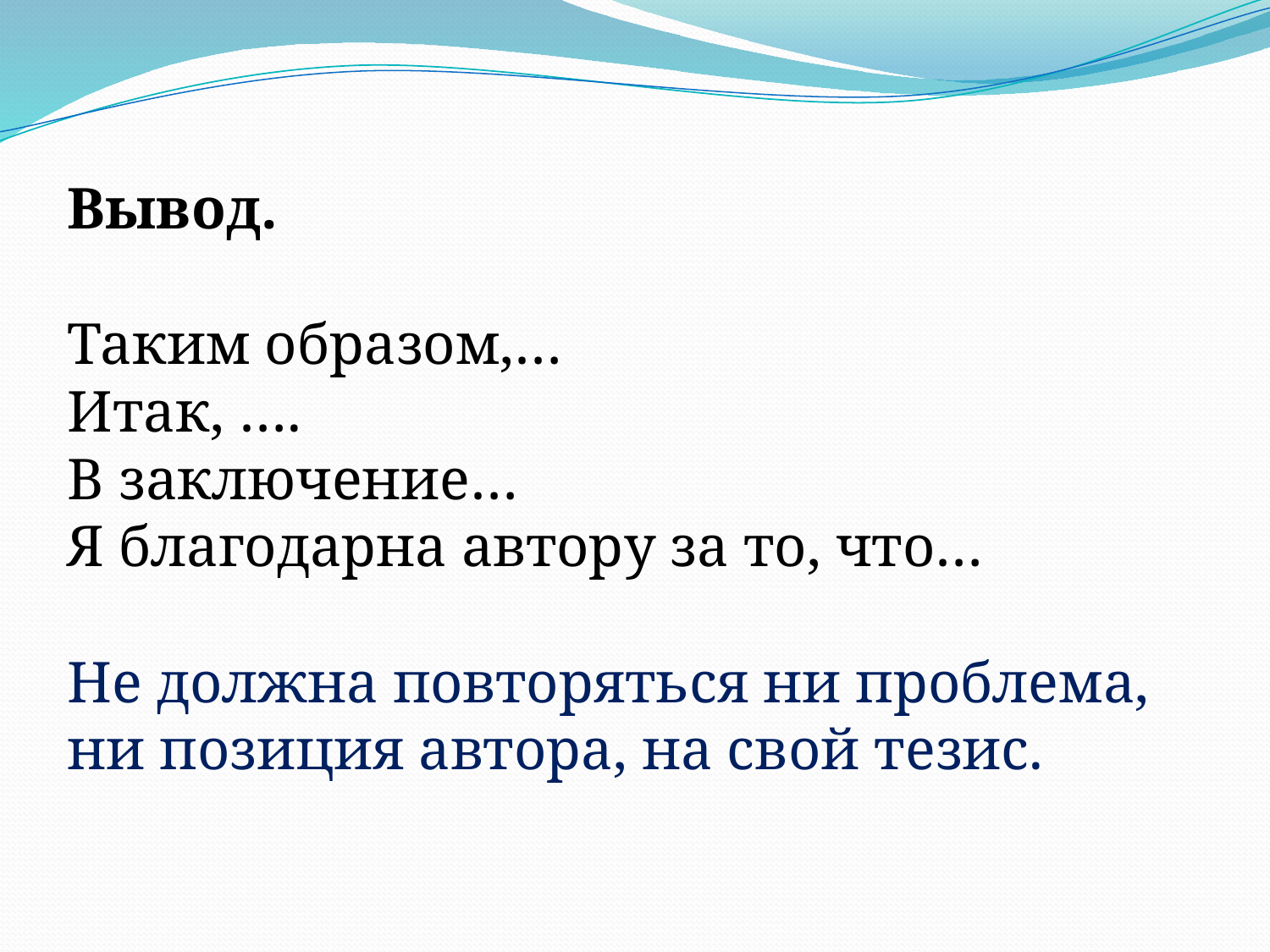

Вывод.

Таким образом,…
Итак, ….
В заключение…
Я благодарна автору за то, что…

Не должна повторяться ни проблема, ни позиция автора, на свой тезис.